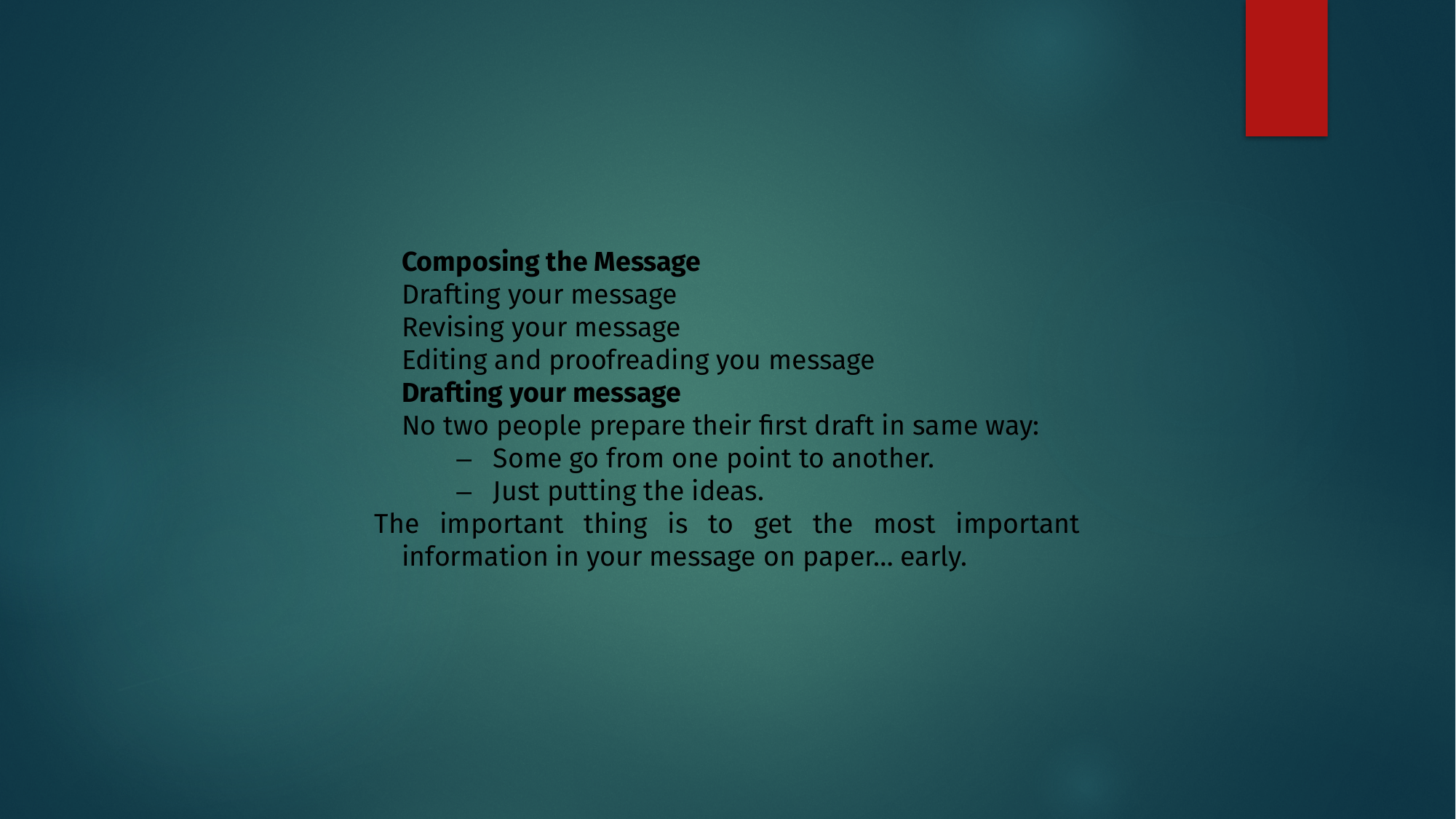

Composing the Message
Drafting your message
Revising your message
Editing and proofreading you message
Drafting your message
No two people prepare their first draft in same way:
–        Some go from one point to another.
–        Just putting the ideas.
The important thing is to get the most important information in your message on paper… early.